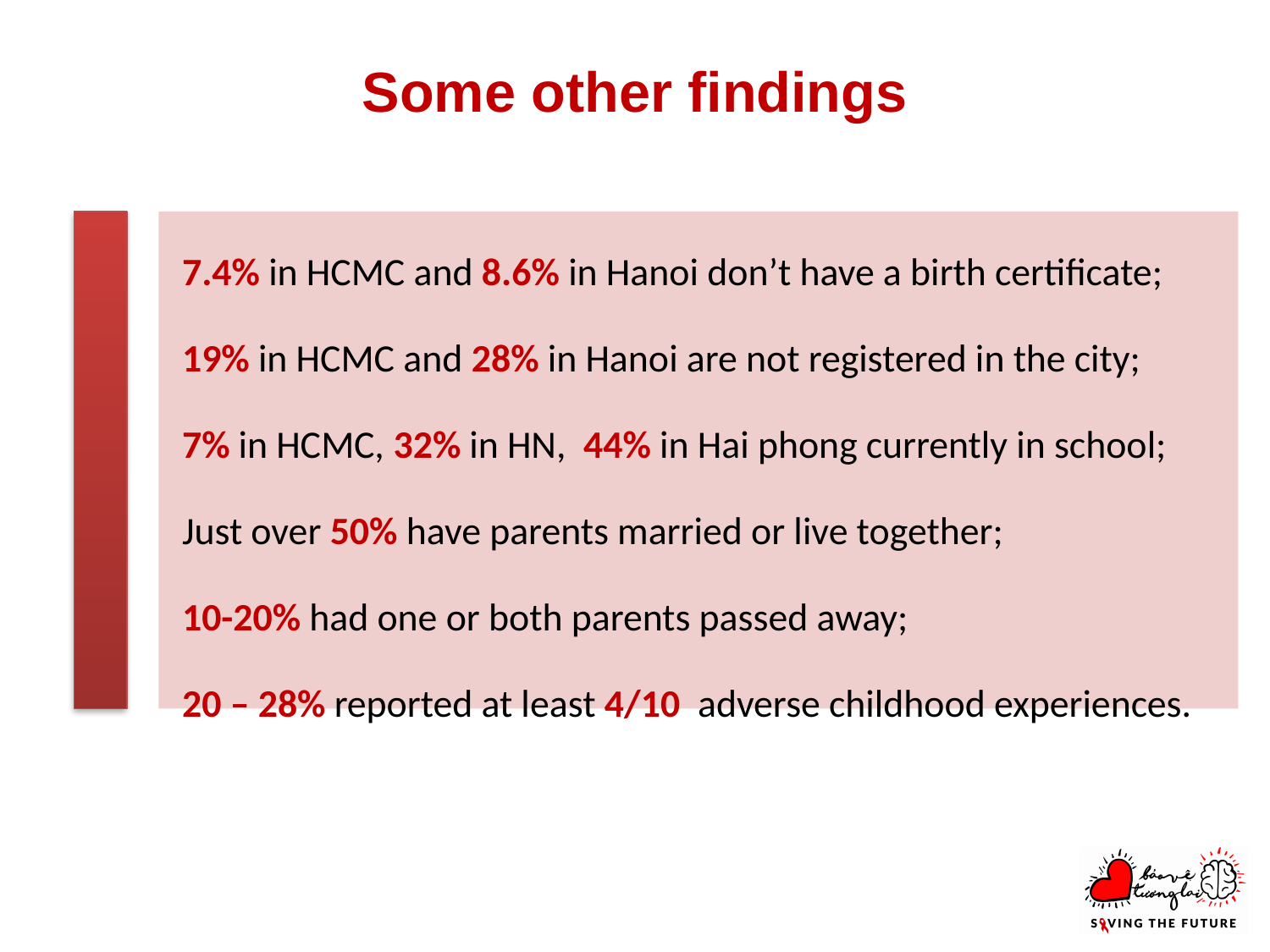

Some other findings

7.4% in HCMC and 8.6% in Hanoi don’t have a birth certificate;
19% in HCMC and 28% in Hanoi are not registered in the city;
7% in HCMC, 32% in HN,  44% in Hai phong currently in school;
Just over 50% have parents married or live together;
10-20% had one or both parents passed away;
20 – 28% reported at least 4/10  adverse childhood experiences.
16